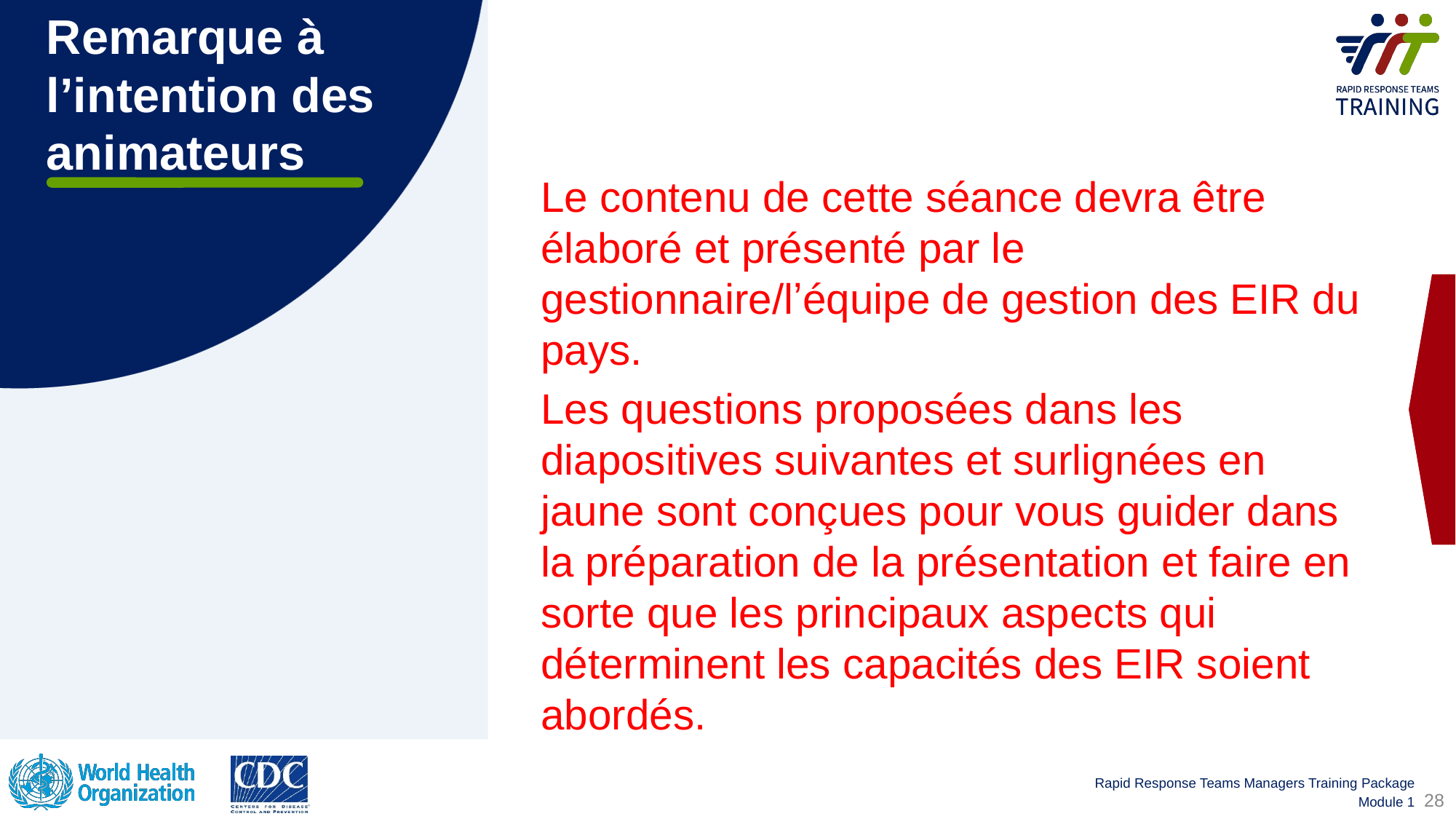

Remarque à l’intention des animateurs
Le contenu de cette séance devra être élaboré et présenté par le gestionnaire/lʼéquipe de gestion des EIR du pays.
Les questions proposées dans les diapositives suivantes et surlignées en jaune sont conçues pour vous guider dans la préparation de la présentation et faire en sorte que les principaux aspects qui déterminent les capacités des EIR soient abordés.

28